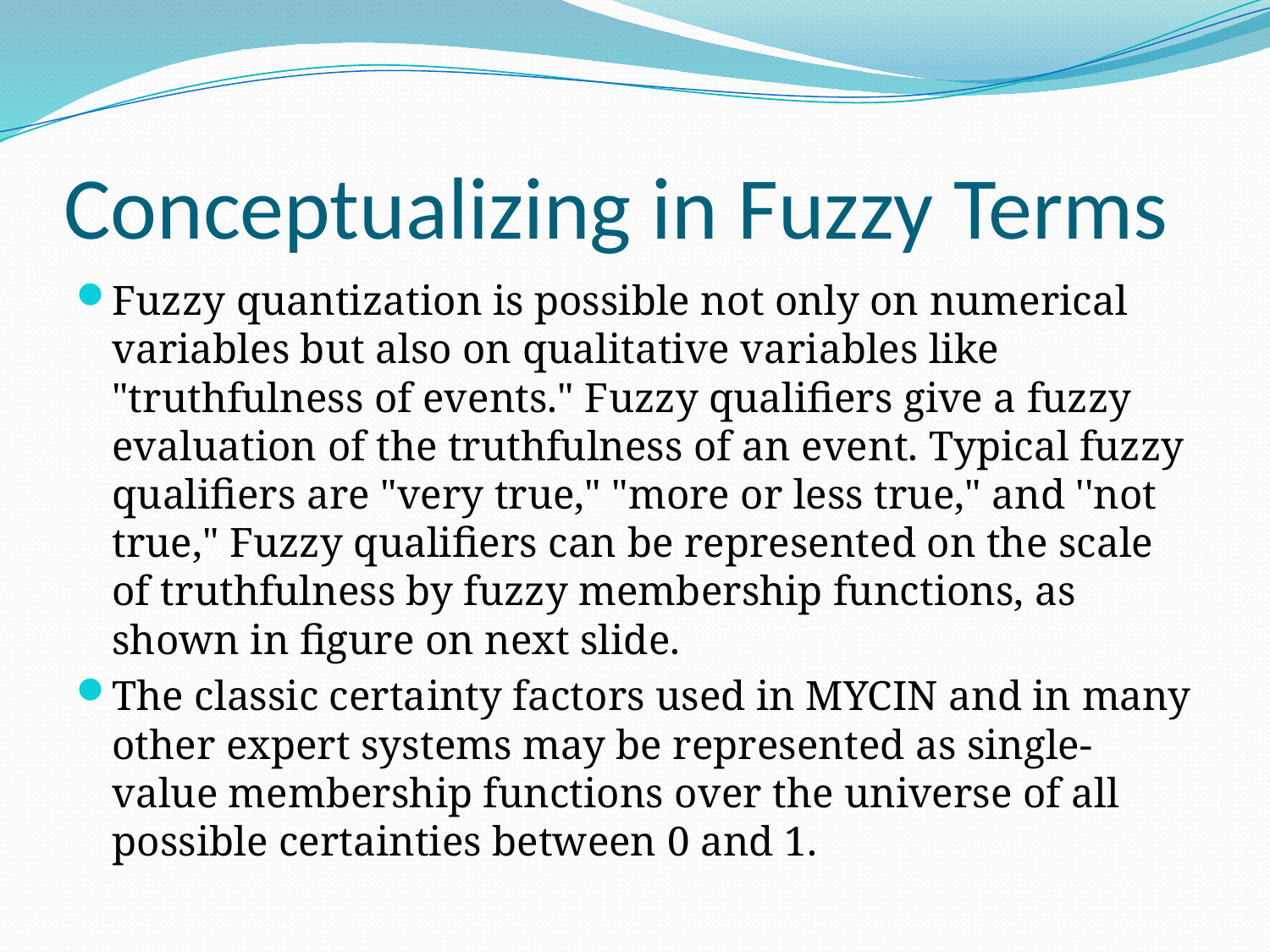

# Conceptualizing in Fuzzy Terms
Fuzzy quantization is possible not only on numerical variables but also on qualitative variables like "truthfulness of events." Fuzzy qualifiers give a fuzzy evaluation of the truthfulness of an event. Typical fuzzy qualifiers are "very true," "more or less true," and ''not true," Fuzzy qualifiers can be represented on the scale of truthfulness by fuzzy membership functions, as shown in figure on next slide.
The classic certainty factors used in MYCIN and in many other expert systems may be represented as single-value membership functions over the universe of all possible certainties between 0 and 1.